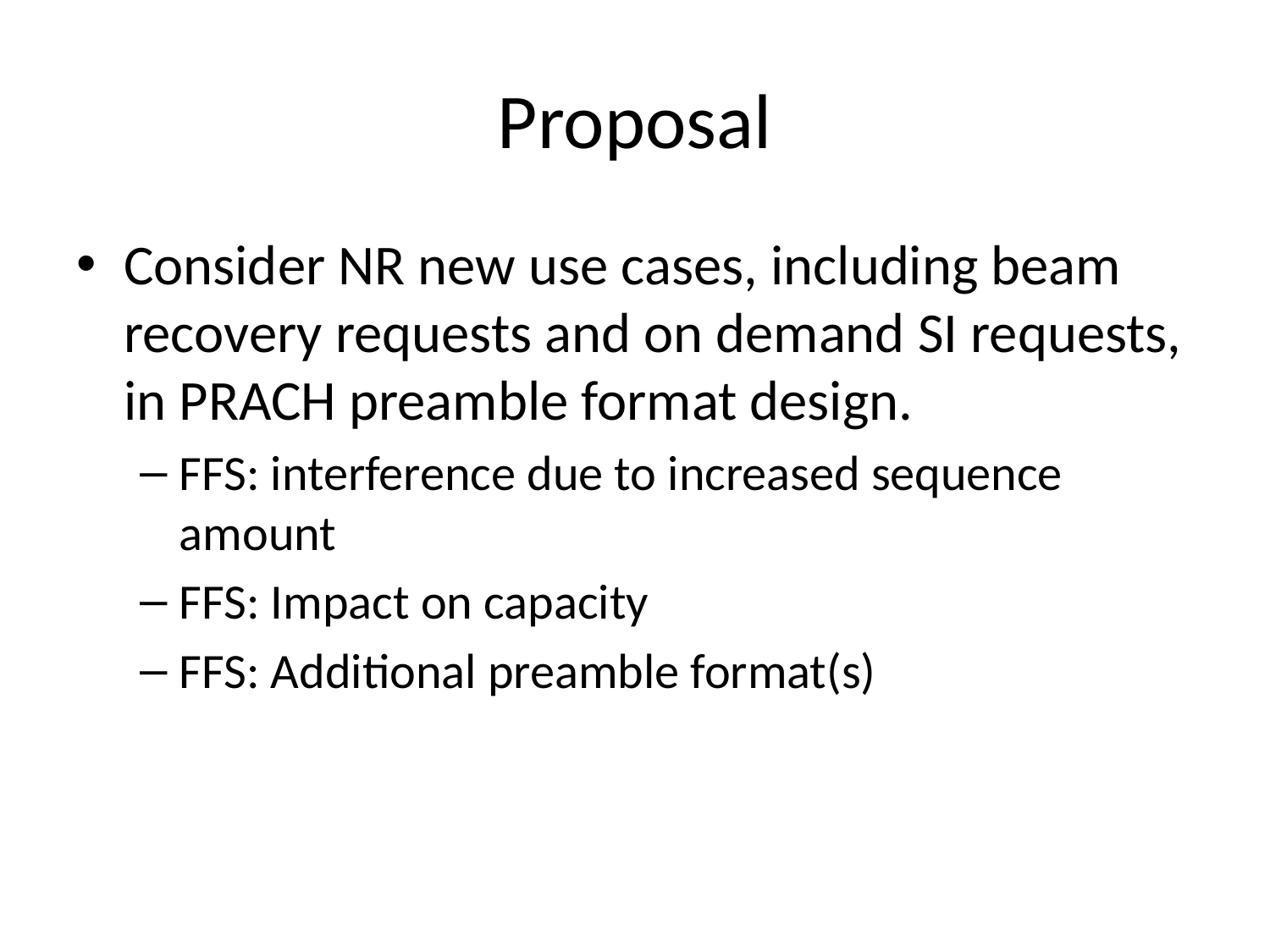

# Proposal
Consider NR new use cases, including beam recovery requests and on demand SI requests, in PRACH preamble format design.
FFS: interference due to increased sequence amount
FFS: Impact on capacity
FFS: Additional preamble format(s)